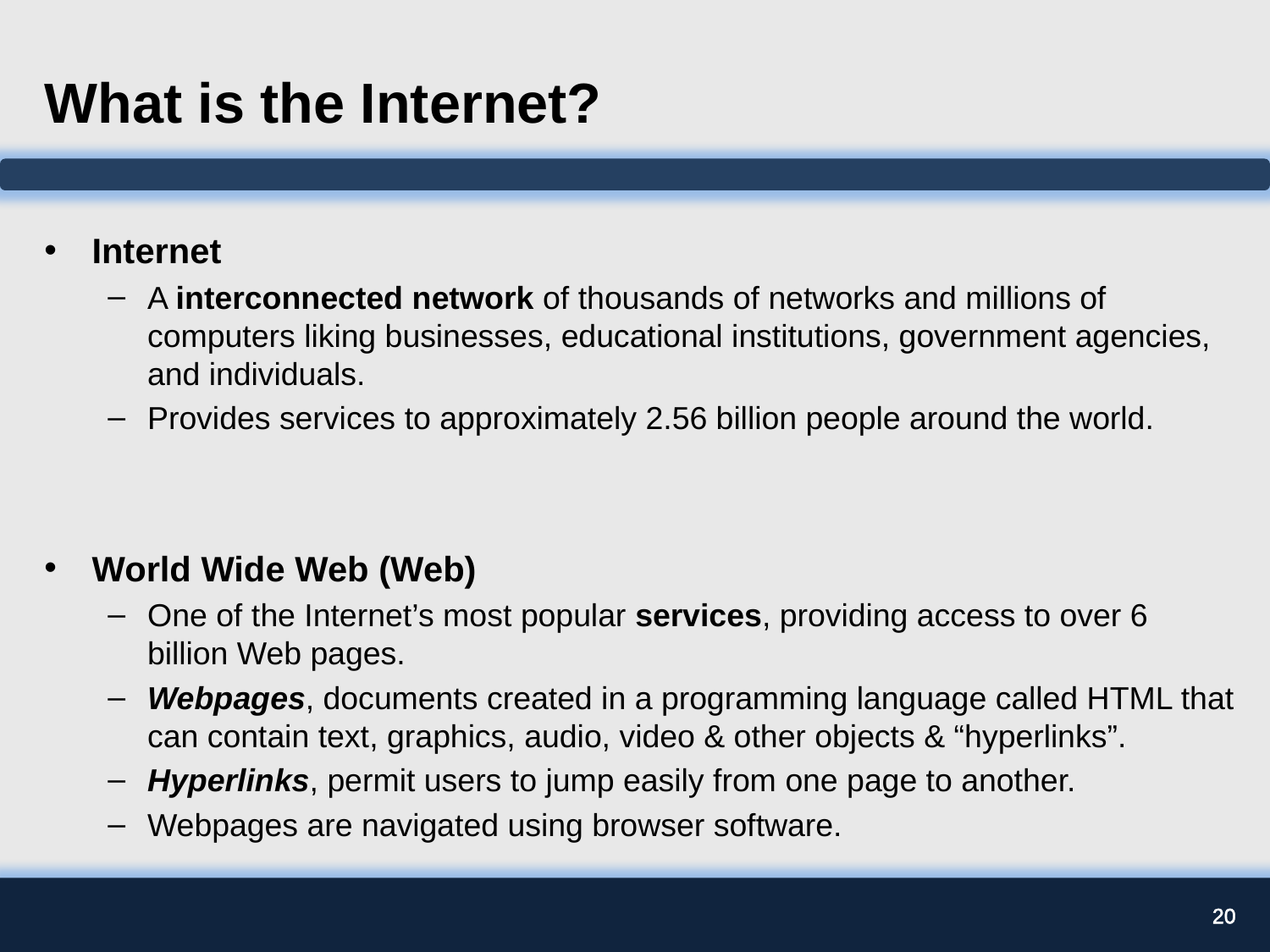

# What is the Internet?
Internet
A interconnected network of thousands of networks and millions of computers liking businesses, educational institutions, government agencies, and individuals.
Provides services to approximately 2.56 billion people around the world.

World Wide Web (Web)
One of the Internet’s most popular services, providing access to over 6 billion Web pages.
Webpages, documents created in a programming language called HTML that can contain text, graphics, audio, video & other objects & “hyperlinks”.
Hyperlinks, permit users to jump easily from one page to another.
Webpages are navigated using browser software.

20